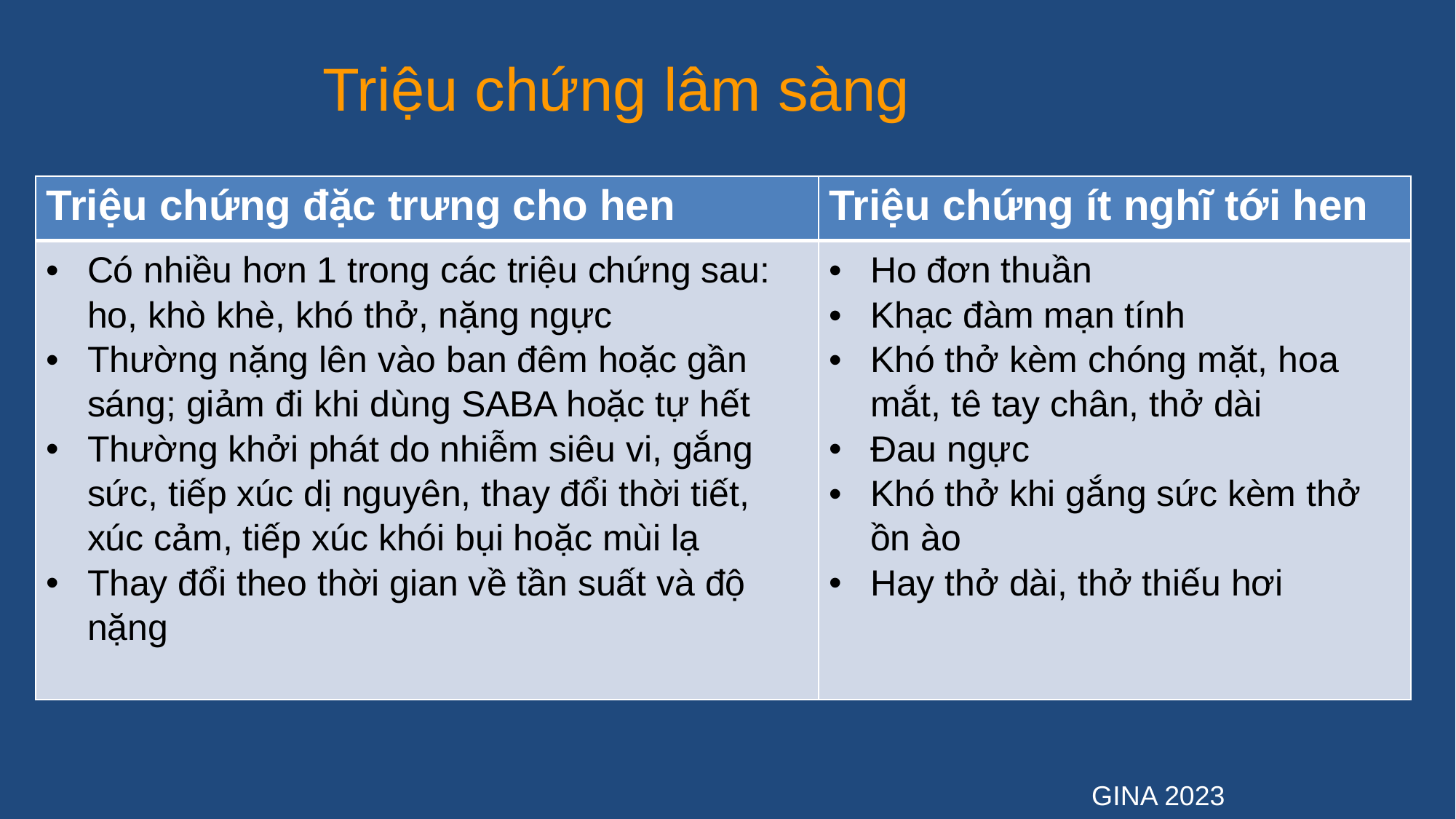

# Triệu chứng lâm sàng
| Triệu chứng đặc trưng cho hen | Triệu chứng ít nghĩ tới hen |
| --- | --- |
| Có nhiều hơn 1 trong các triệu chứng sau: ho, khò khè, khó thở, nặng ngực Thường nặng lên vào ban đêm hoặc gần sáng; giảm đi khi dùng SABA hoặc tự hết Thường khởi phát do nhiễm siêu vi, gắng sức, tiếp xúc dị nguyên, thay đổi thời tiết, xúc cảm, tiếp xúc khói bụi hoặc mùi lạ Thay đổi theo thời gian về tần suất và độ nặng | Ho đơn thuần Khạc đàm mạn tính Khó thở kèm chóng mặt, hoa mắt, tê tay chân, thở dài Đau ngực Khó thở khi gắng sức kèm thở ồn ào Hay thở dài, thở thiếu hơi |
GINA 2023